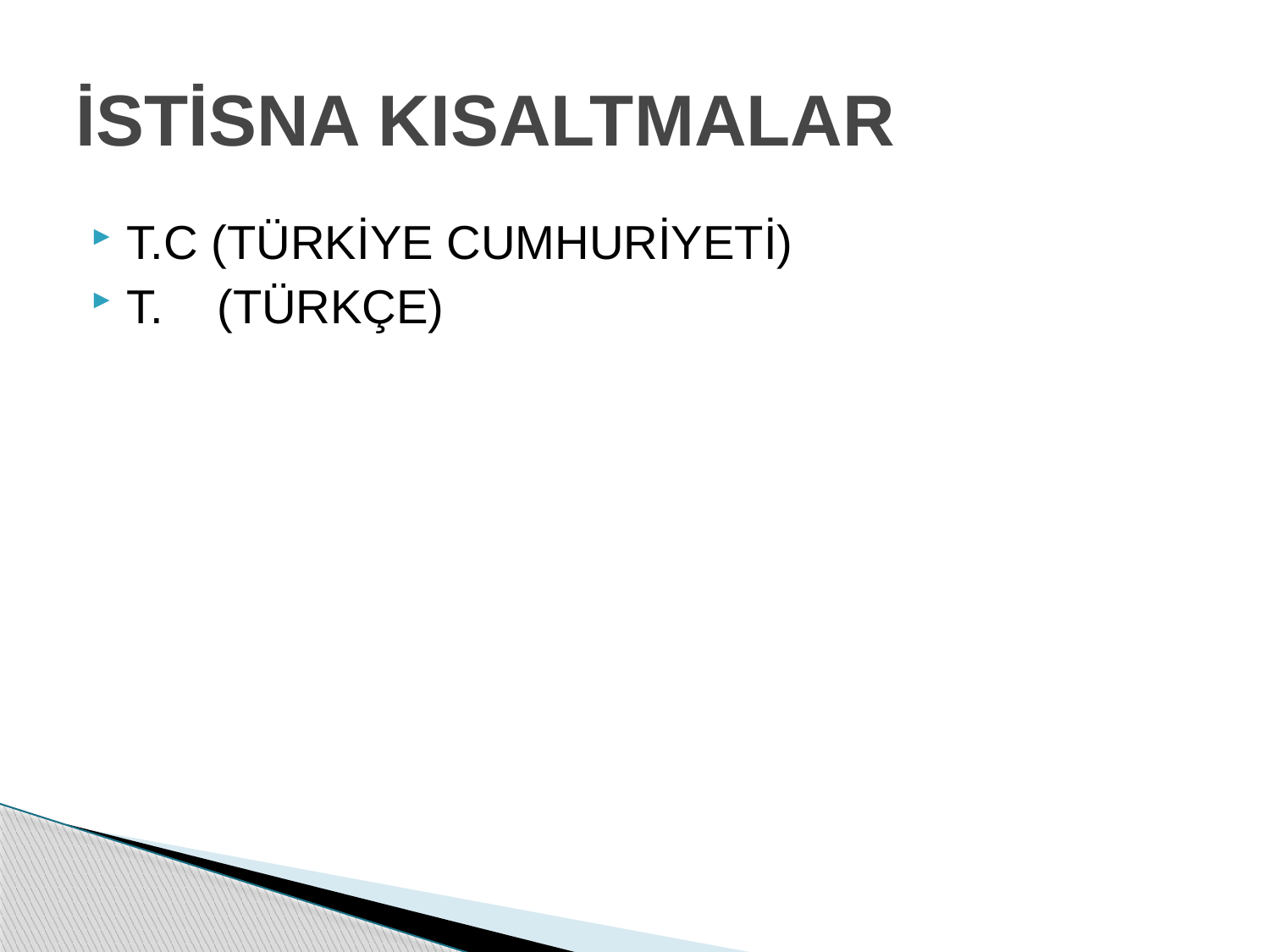

# İSTİSNA KISALTMALAR
T.C (TÜRKİYE CUMHURİYETİ)
T.    (TÜRKÇE)